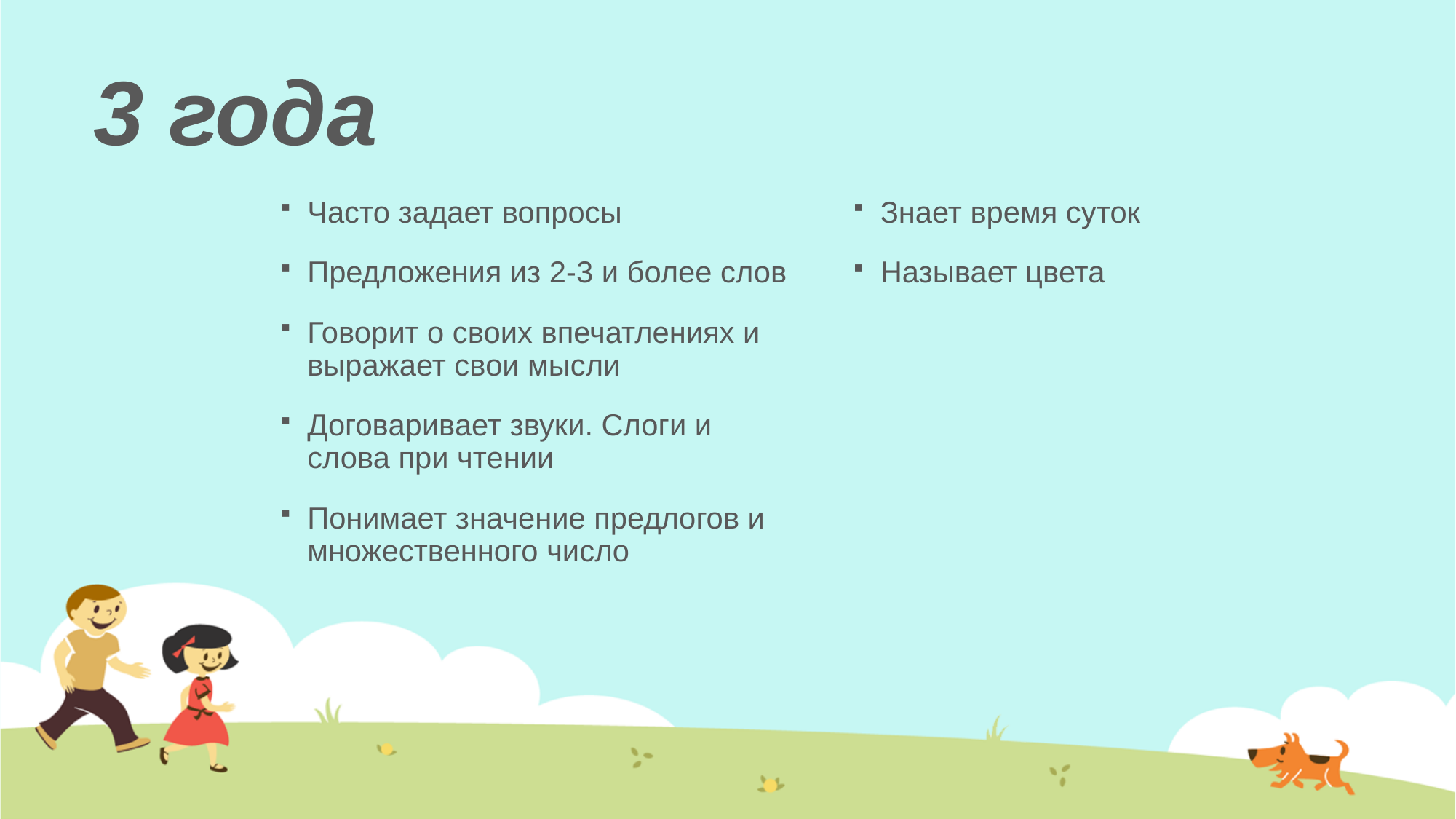

# 3 года
Часто задает вопросы
Предложения из 2-3 и более слов
Говорит о своих впечатлениях и выражает свои мысли
Договаривает звуки. Слоги и слова при чтении
Понимает значение предлогов и множественного число

Знает время суток
Называет цвета